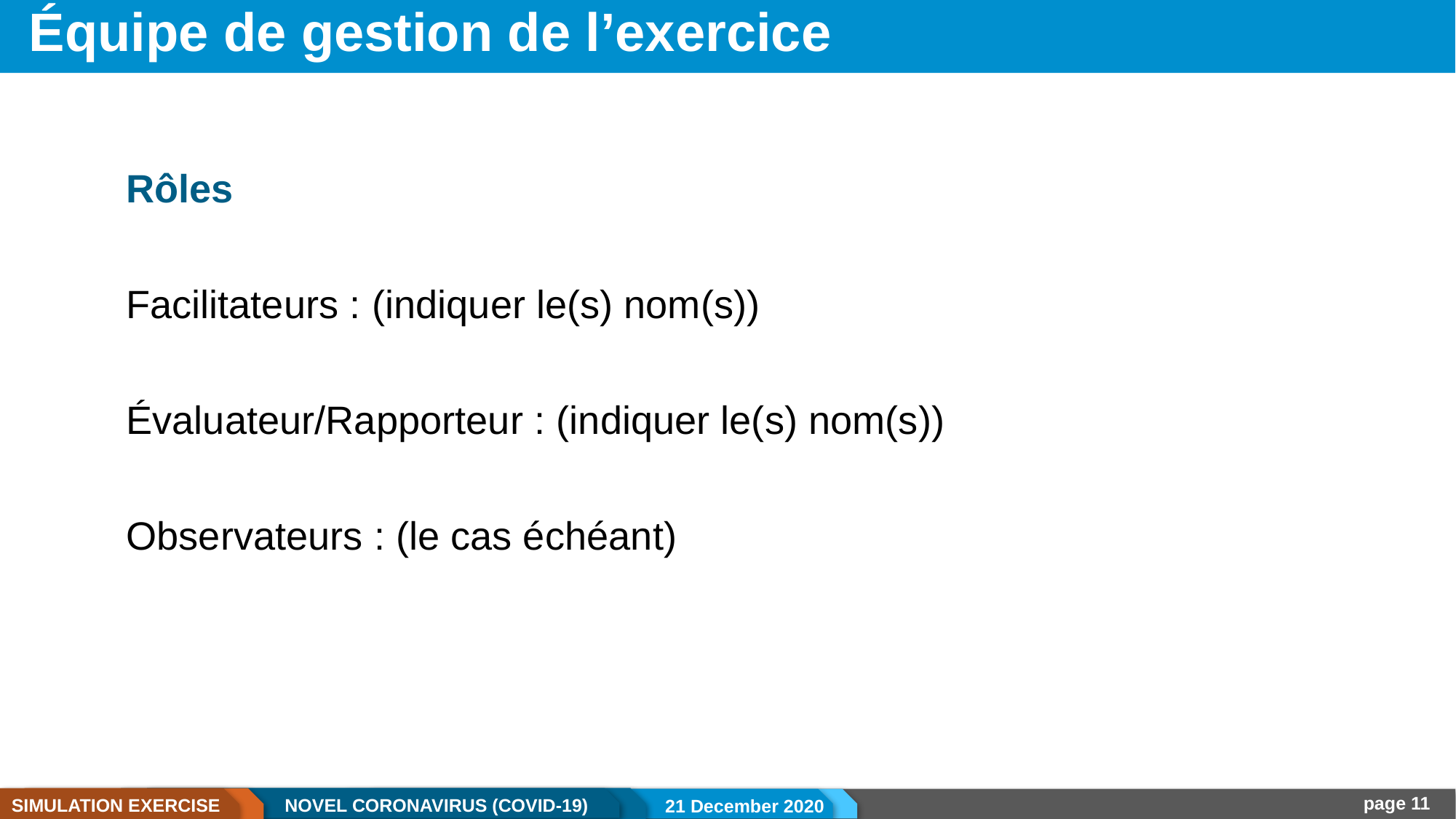

# Équipe de gestion de l’exercice

Rôles

Facilitateurs : (indiquer le(s) nom(s))

Évaluateur/Rapporteur : (indiquer le(s) nom(s))

Observateurs : (le cas échéant)

21 December 2020